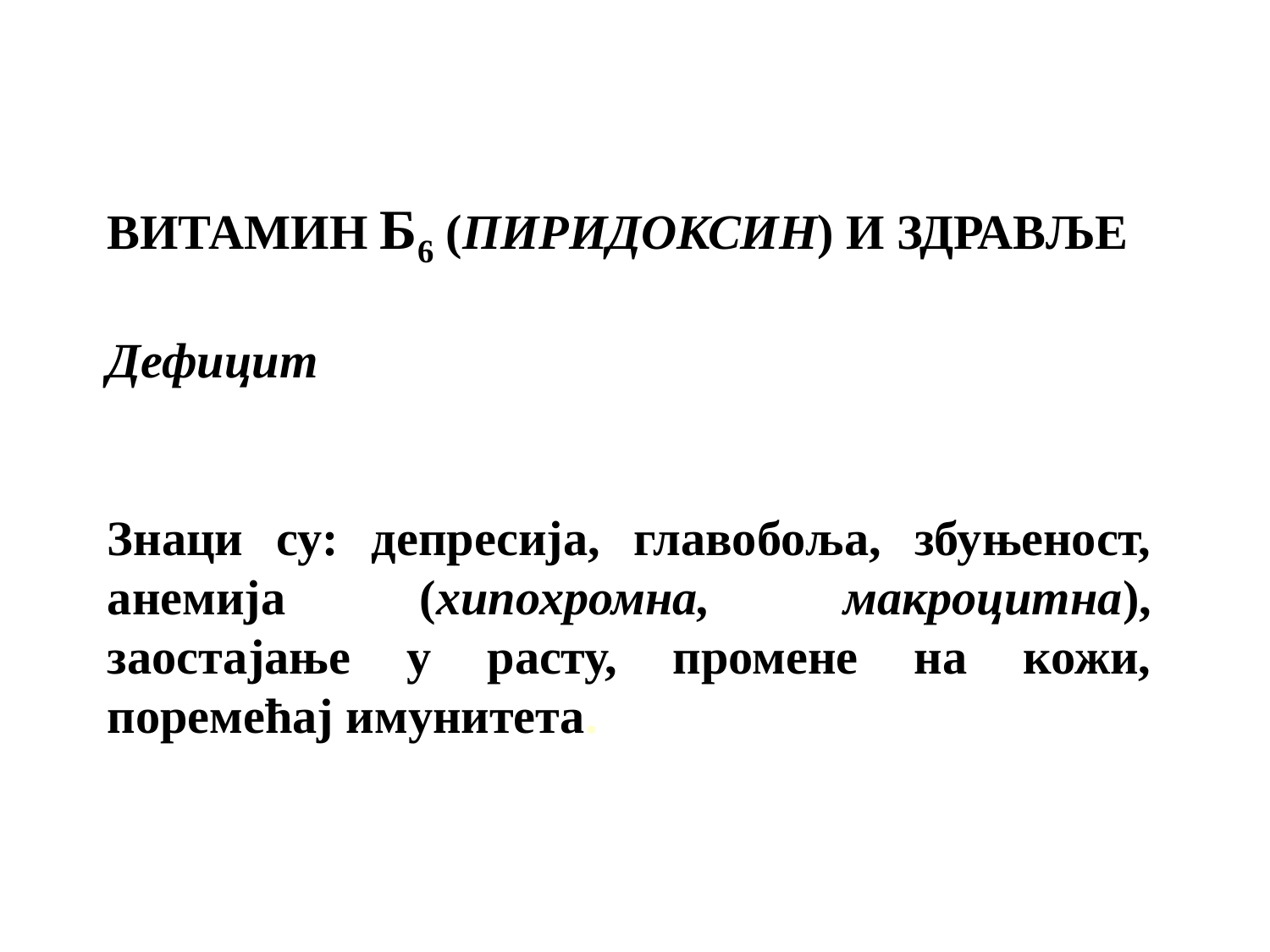

ВИТАМИН Б6 (ПИРИДОКСИН) И ЗДРАВЉЕ

Дефицит

Знаци су: депресија, главобоља, збуњеност, анемија (хипохромна, макроцитна), заостајање у расту, промене на кожи, поремећај имунитета.